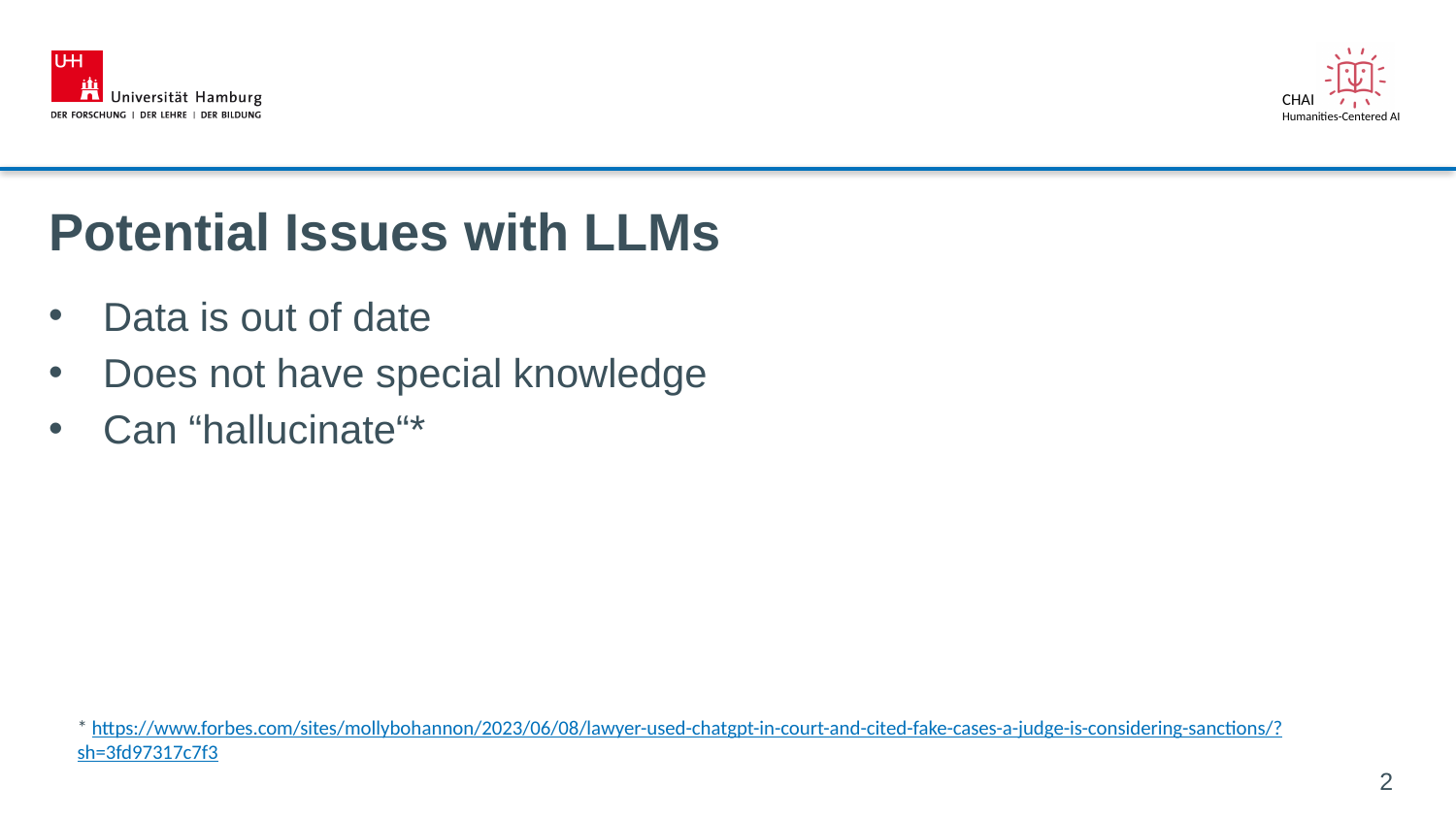

# Potential Issues with LLMs
Data is out of date
Does not have special knowledge
Can “hallucinate“*
* https://www.forbes.com/sites/mollybohannon/2023/06/08/lawyer-used-chatgpt-in-court-and-cited-fake-cases-a-judge-is-considering-sanctions/?sh=3fd97317c7f3
2